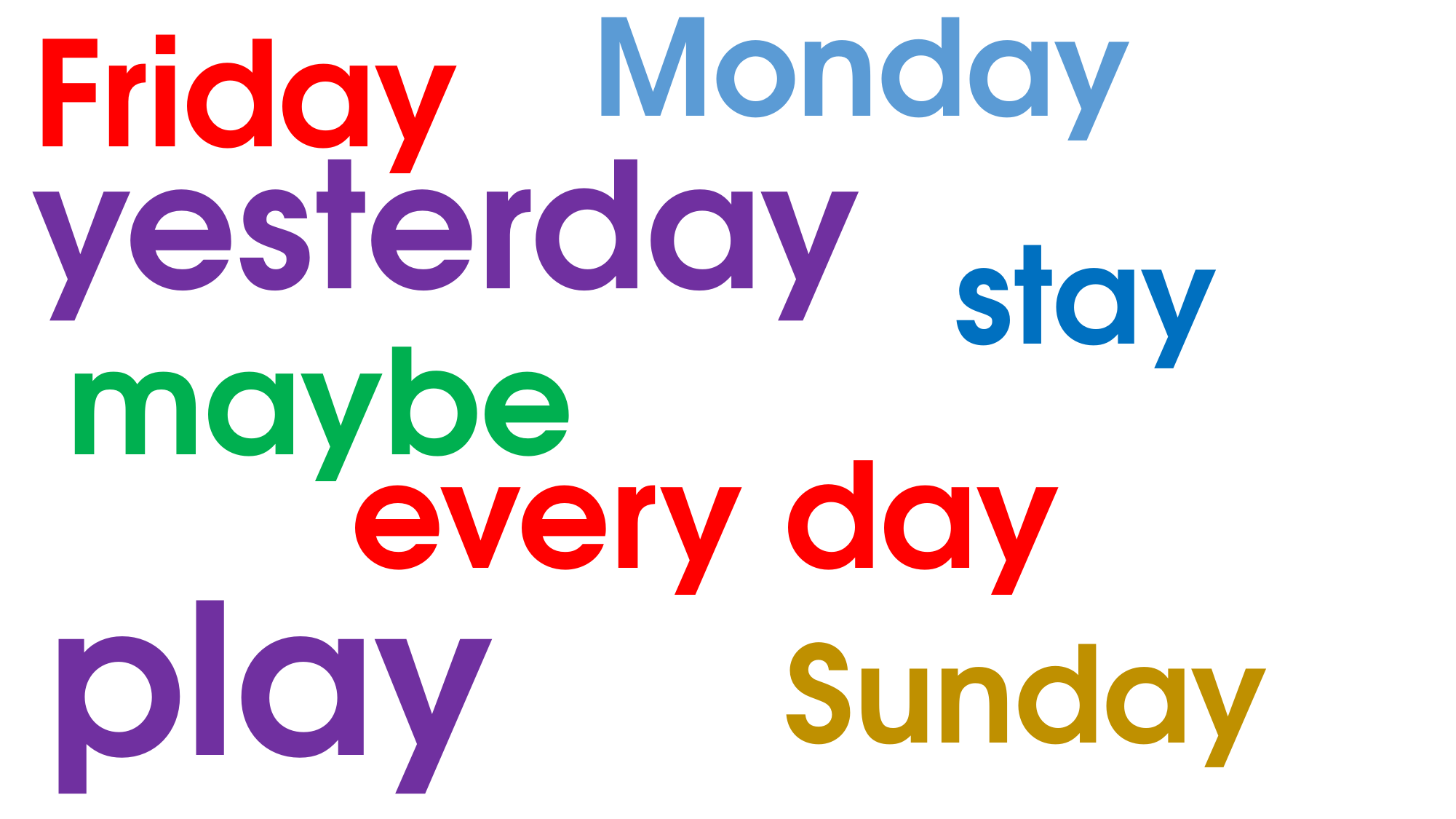

Monday
Friday
yesterday
stay
maybe
every day
play
Sunday